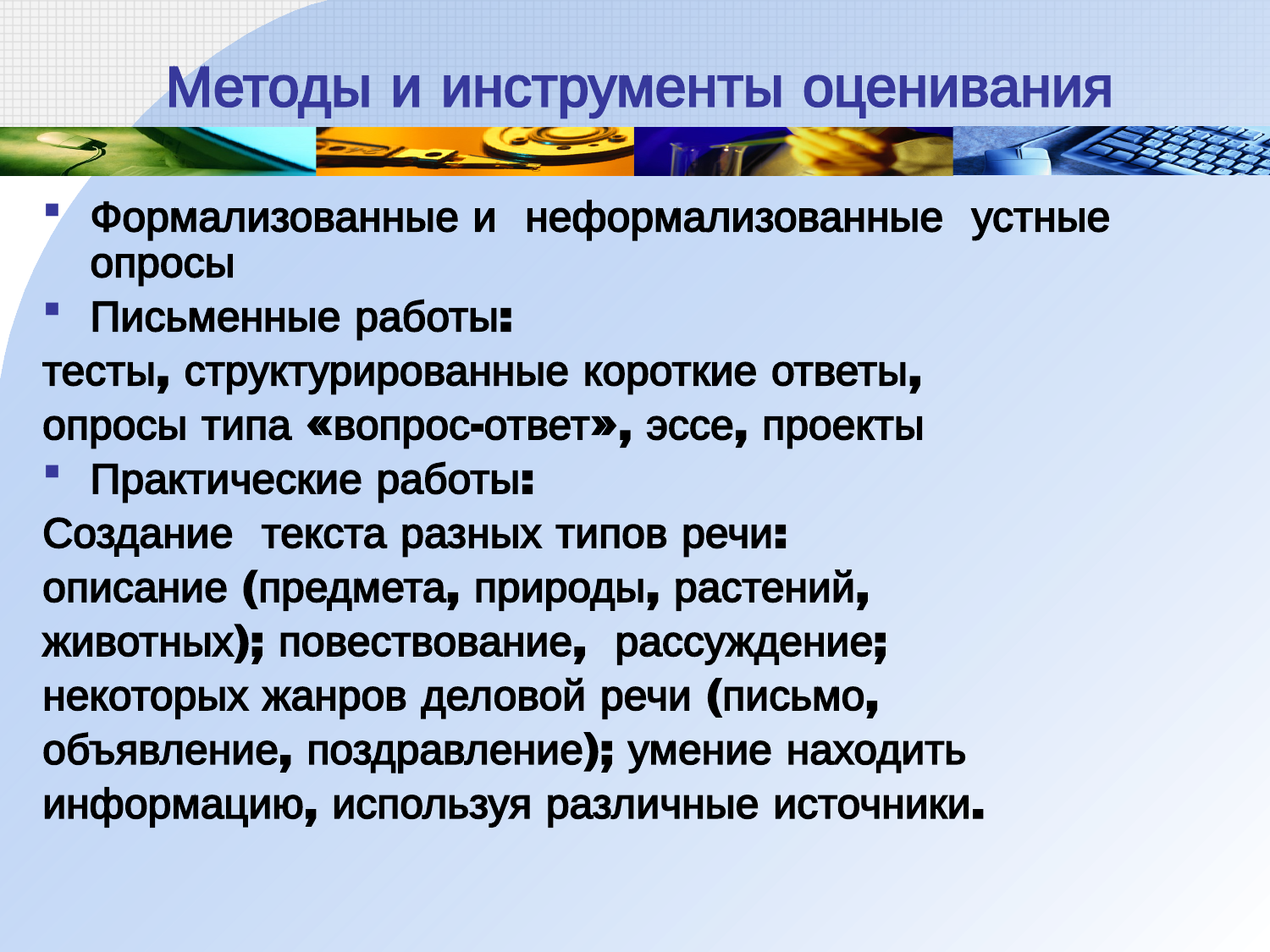

# Методы и инструменты оценивания
Формализованные и  неформализованные  устные опросы
Письменные работы:
тесты, структурированные короткие ответы,
опросы типа «вопрос-ответ», эссе, проекты
Практические работы:
Создание  текста разных типов речи:
описание (предмета, природы, растений,
животных); повествование,  рассуждение;
некоторых жанров деловой речи (письмо,
объявление, поздравление); умение находить
информацию, используя различные источники.